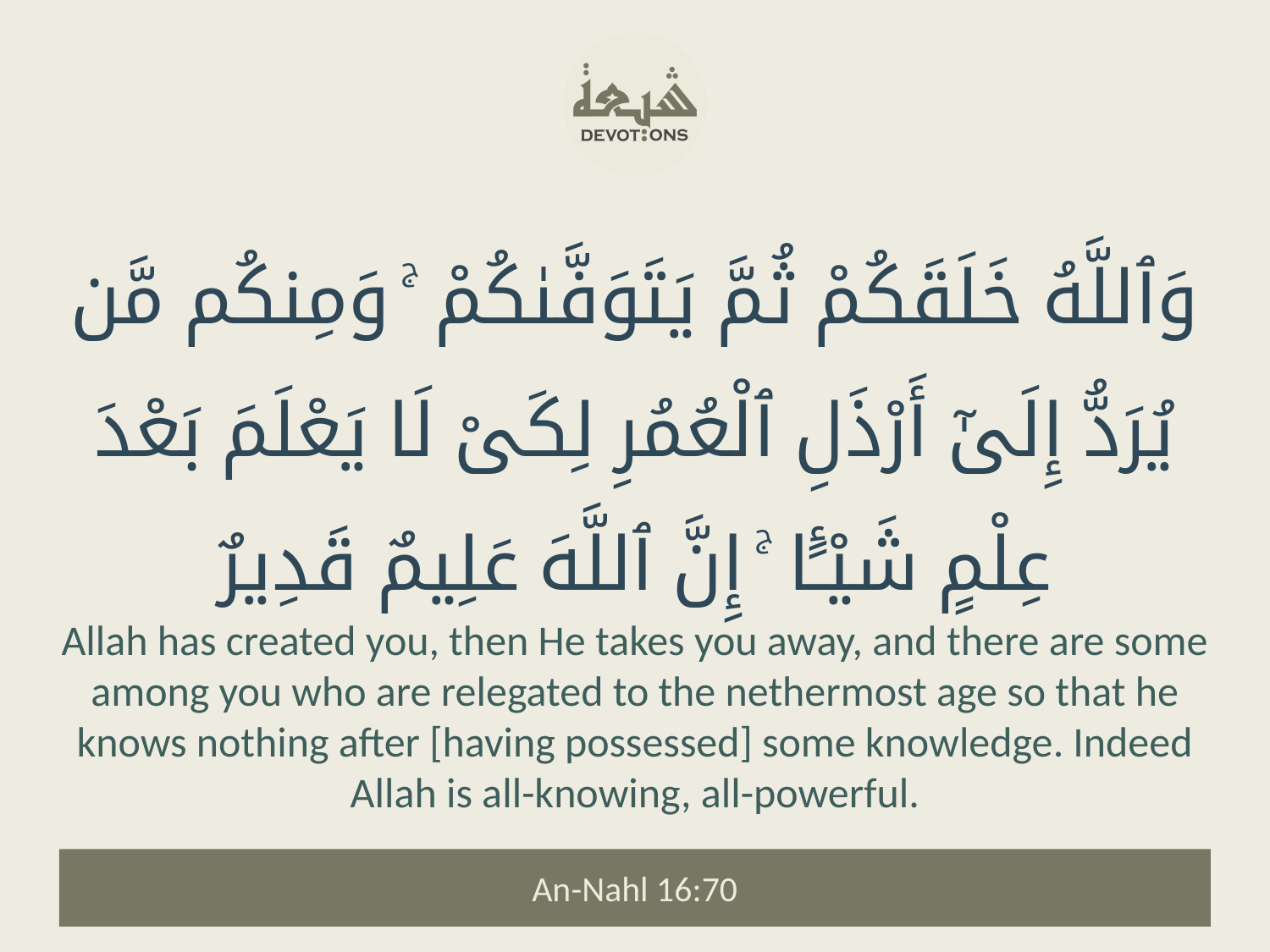

وَٱللَّهُ خَلَقَكُمْ ثُمَّ يَتَوَفَّىٰكُمْ ۚ وَمِنكُم مَّن يُرَدُّ إِلَىٰٓ أَرْذَلِ ٱلْعُمُرِ لِكَىْ لَا يَعْلَمَ بَعْدَ عِلْمٍ شَيْـًٔا ۚ إِنَّ ٱللَّهَ عَلِيمٌ قَدِيرٌ
Allah has created you, then He takes you away, and there are some among you who are relegated to the nethermost age so that he knows nothing after [having possessed] some knowledge. Indeed Allah is all-knowing, all-powerful.
An-Nahl 16:70